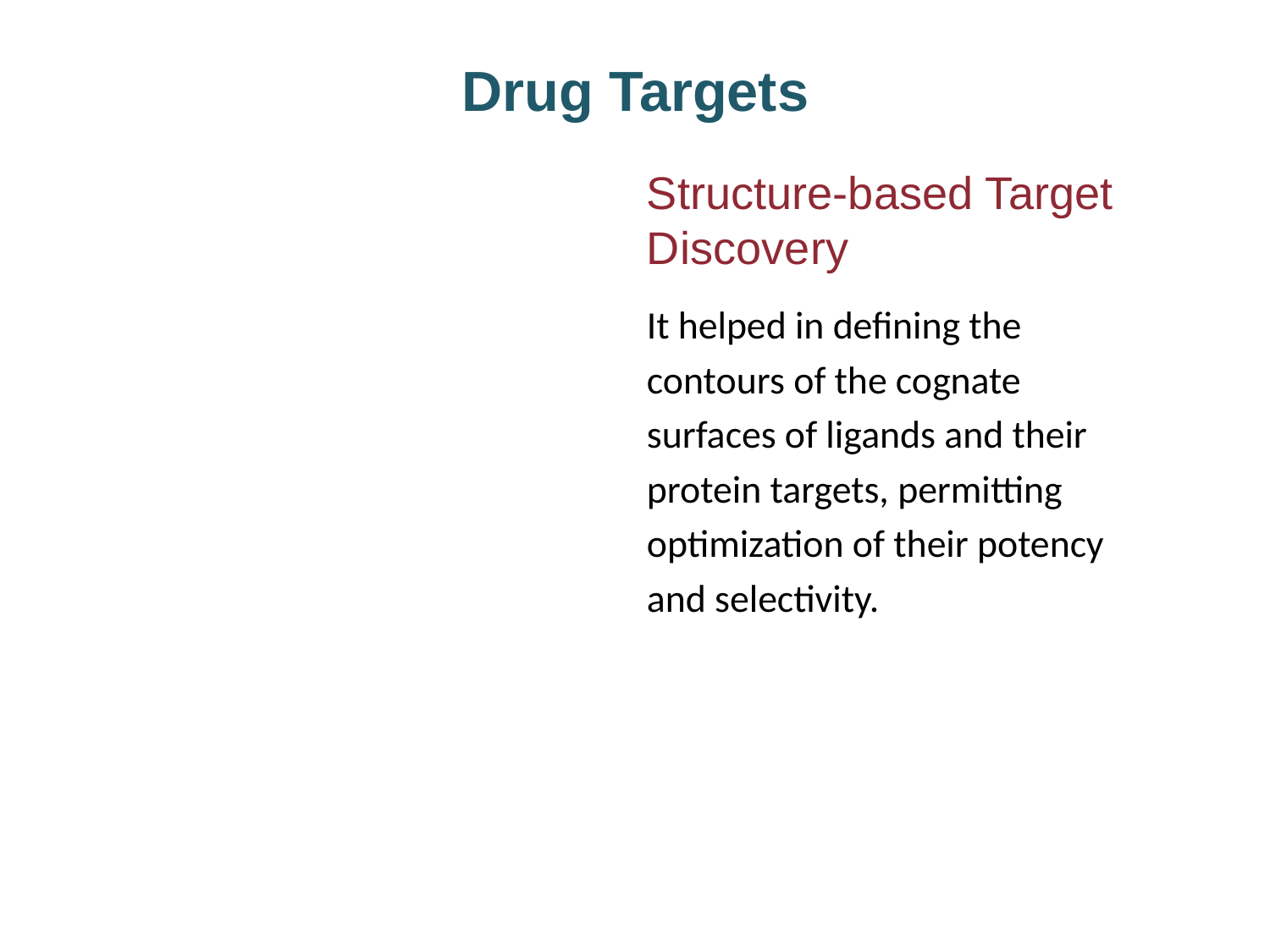

Drug Targets
Structure-based Target Discovery
It helped in defining the contours of the cognate surfaces of ligands and their protein targets, permitting optimization of their potency and selectivity.